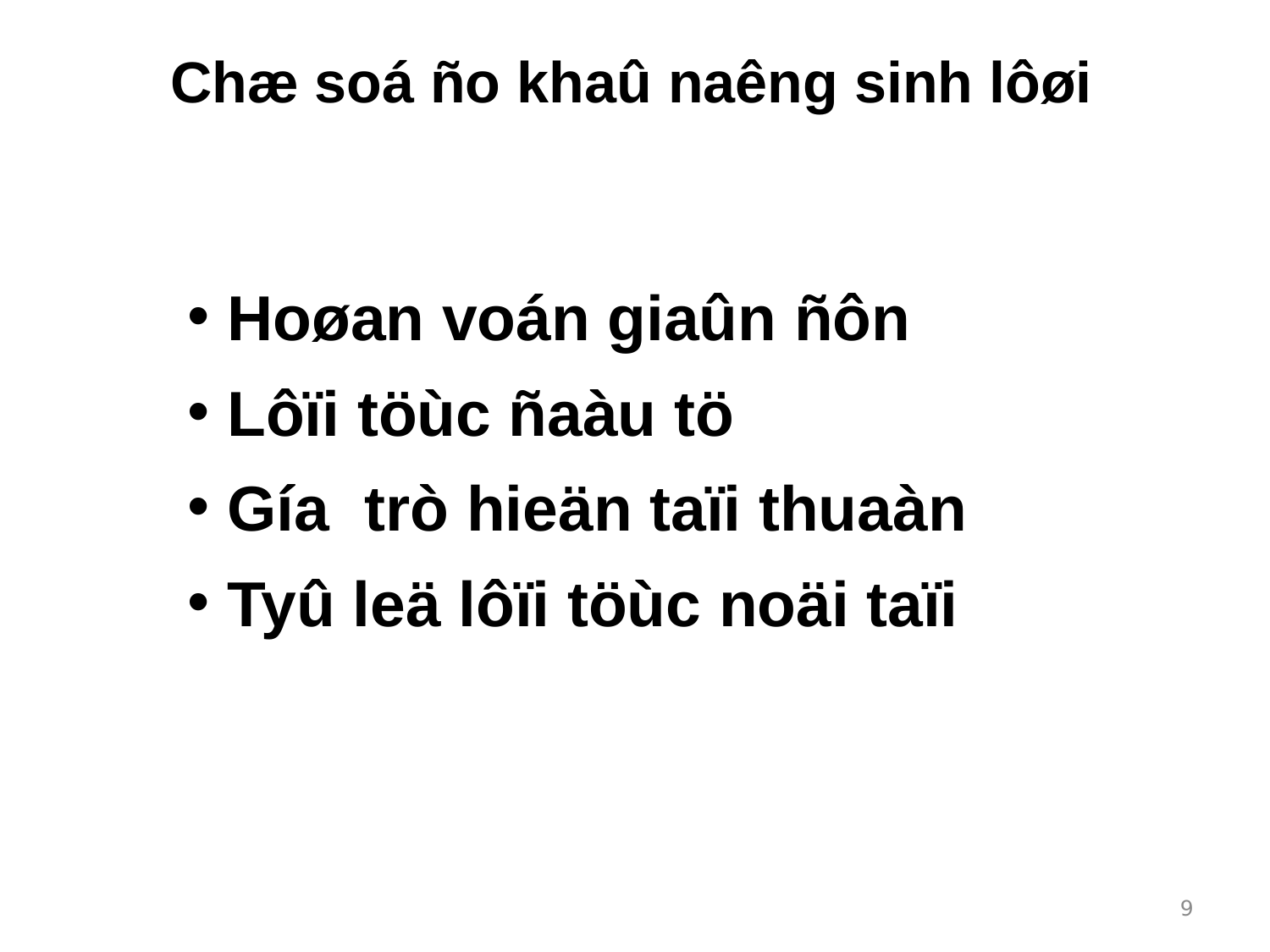

# Chæ soá ño khaû naêng sinh lôøi

Hoøan voán giaûn ñôn
Lôïi töùc ñaàu tö
Gía  trò hieän taïi thuaàn
Tyû leä lôïi töùc noäi taïi
9